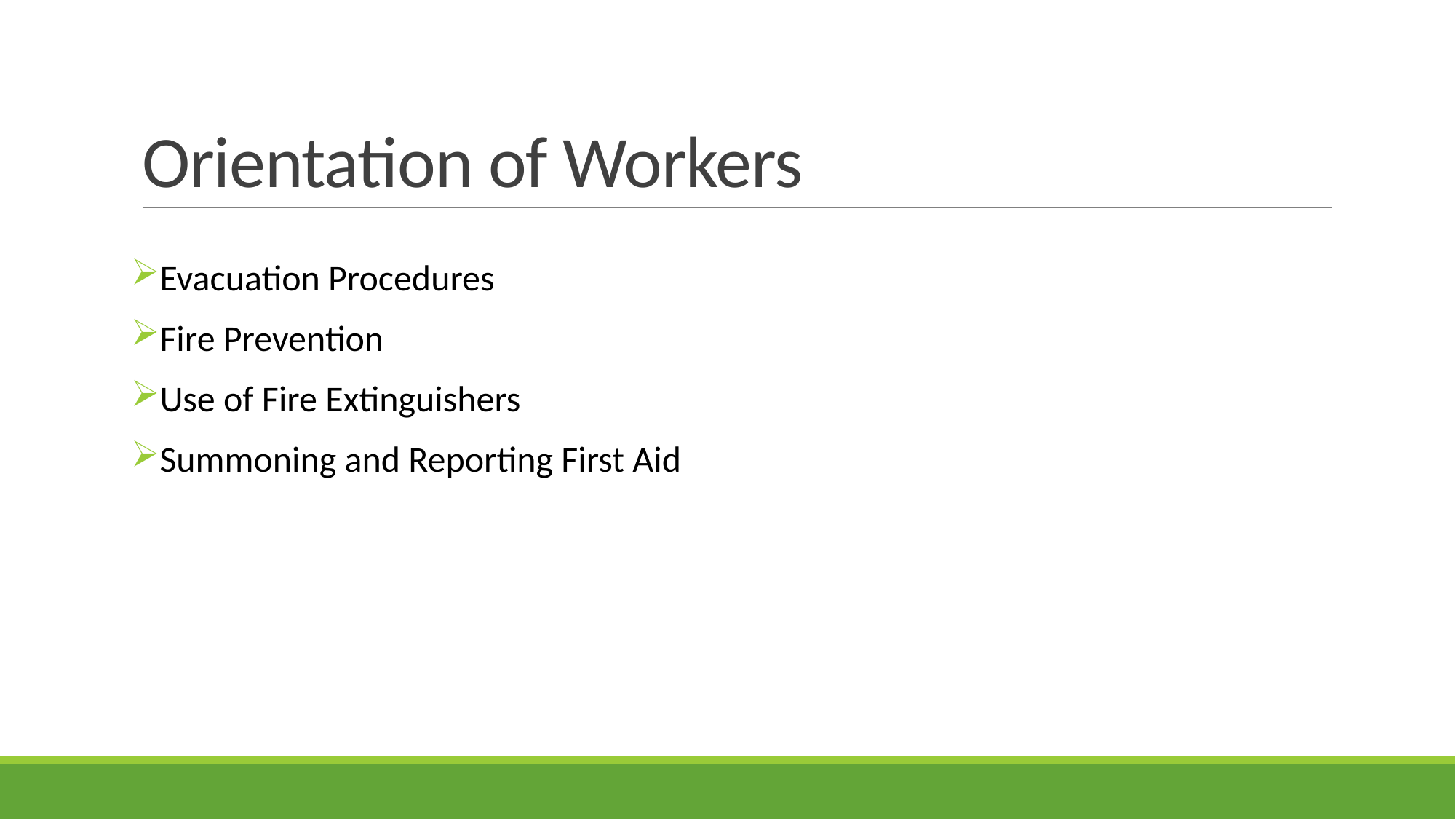

# Orientation of Workers
Evacuation Procedures
Fire Prevention
Use of Fire Extinguishers
Summoning and Reporting First Aid